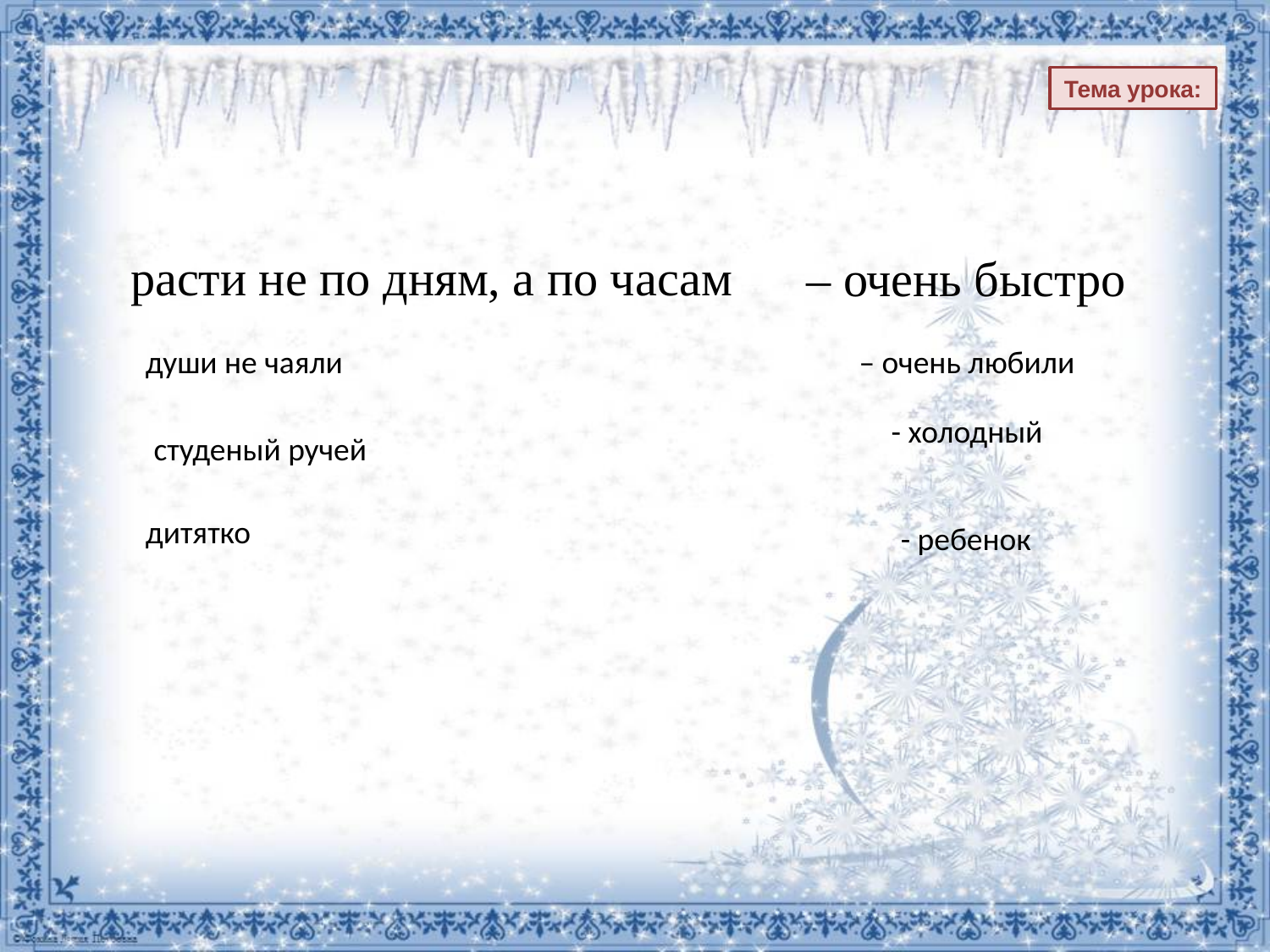

Тема урока:

расти не по дням, а по часам
– очень быстро
души не чаяли
– очень любили
- холодный
 студеный ручей

- ребенок
дитятко